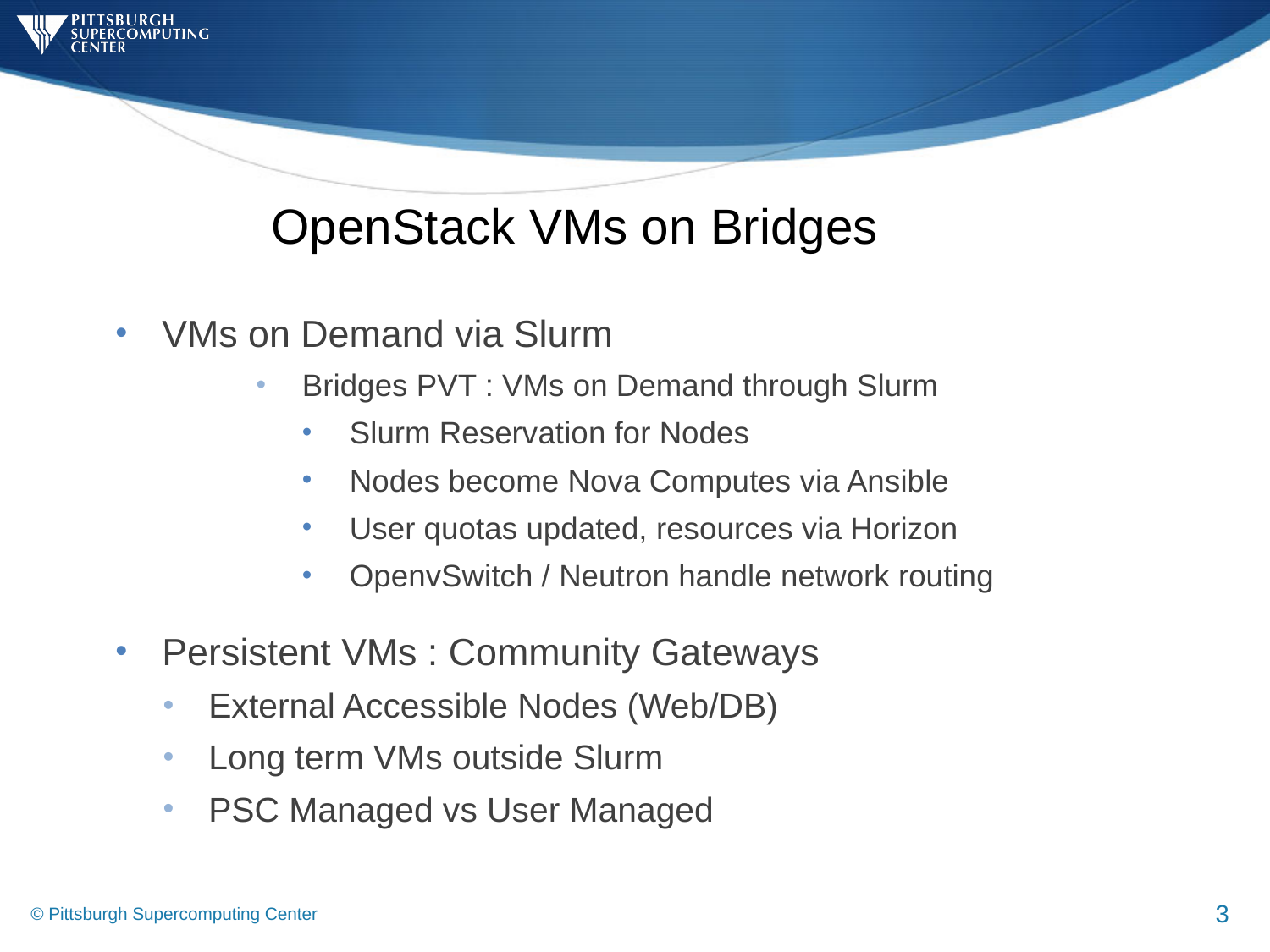

# OpenStack VMs on Bridges
VMs on Demand via Slurm
Bridges PVT : VMs on Demand through Slurm
Slurm Reservation for Nodes
Nodes become Nova Computes via Ansible
User quotas updated, resources via Horizon
OpenvSwitch / Neutron handle network routing
Persistent VMs : Community Gateways
External Accessible Nodes (Web/DB)
Long term VMs outside Slurm
PSC Managed vs User Managed